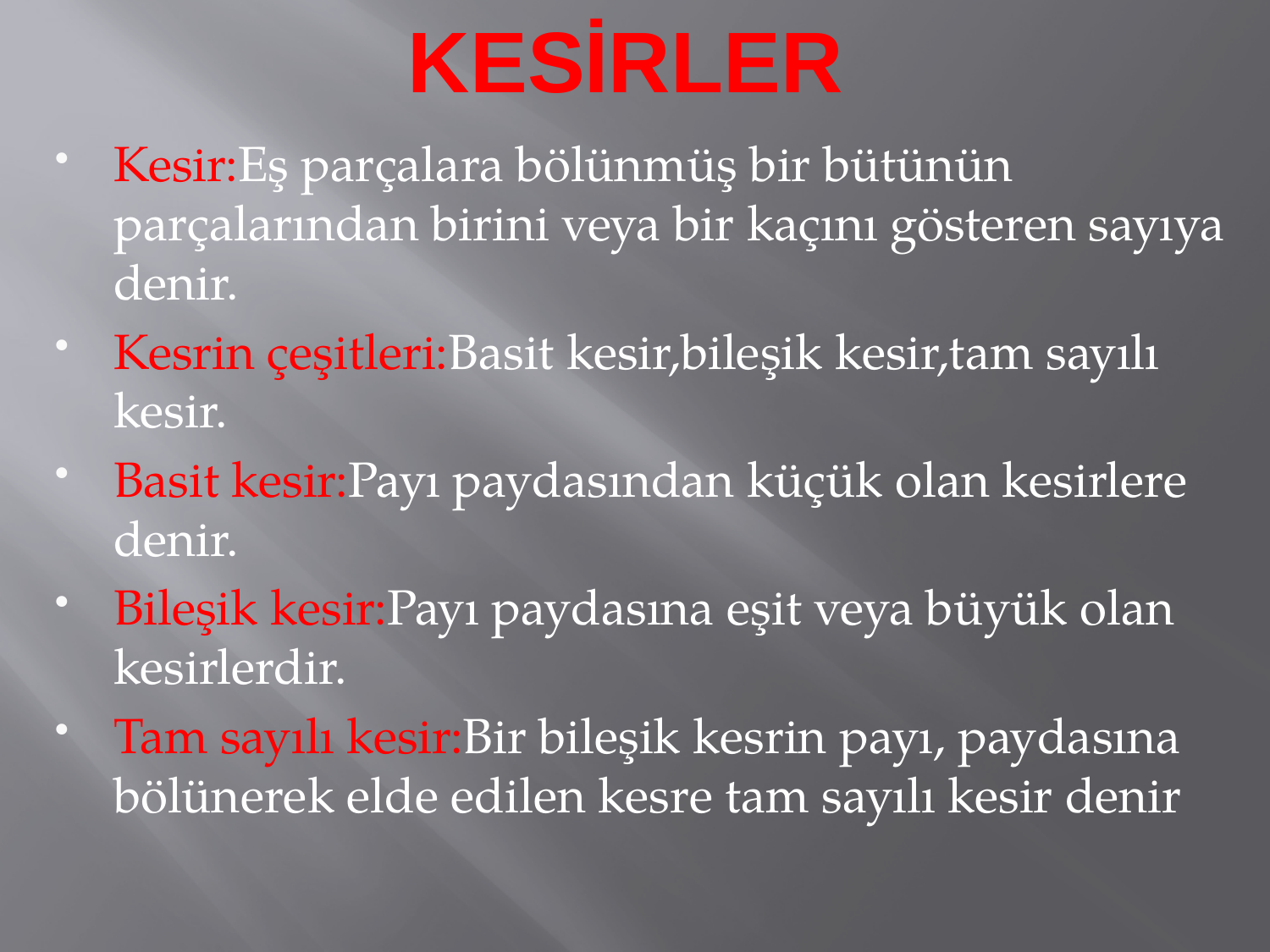

# KESİRLER
Kesir:Eş parçalara bölünmüş bir bütünün parçalarından birini veya bir kaçını gösteren sayıya denir.
Kesrin çeşitleri:Basit kesir,bileşik kesir,tam sayılı kesir.
Basit kesir:Payı paydasından küçük olan kesirlere denir.
Bileşik kesir:Payı paydasına eşit veya büyük olan kesirlerdir.
Tam sayılı kesir:Bir bileşik kesrin payı, paydasına bölünerek elde edilen kesre tam sayılı kesir denir